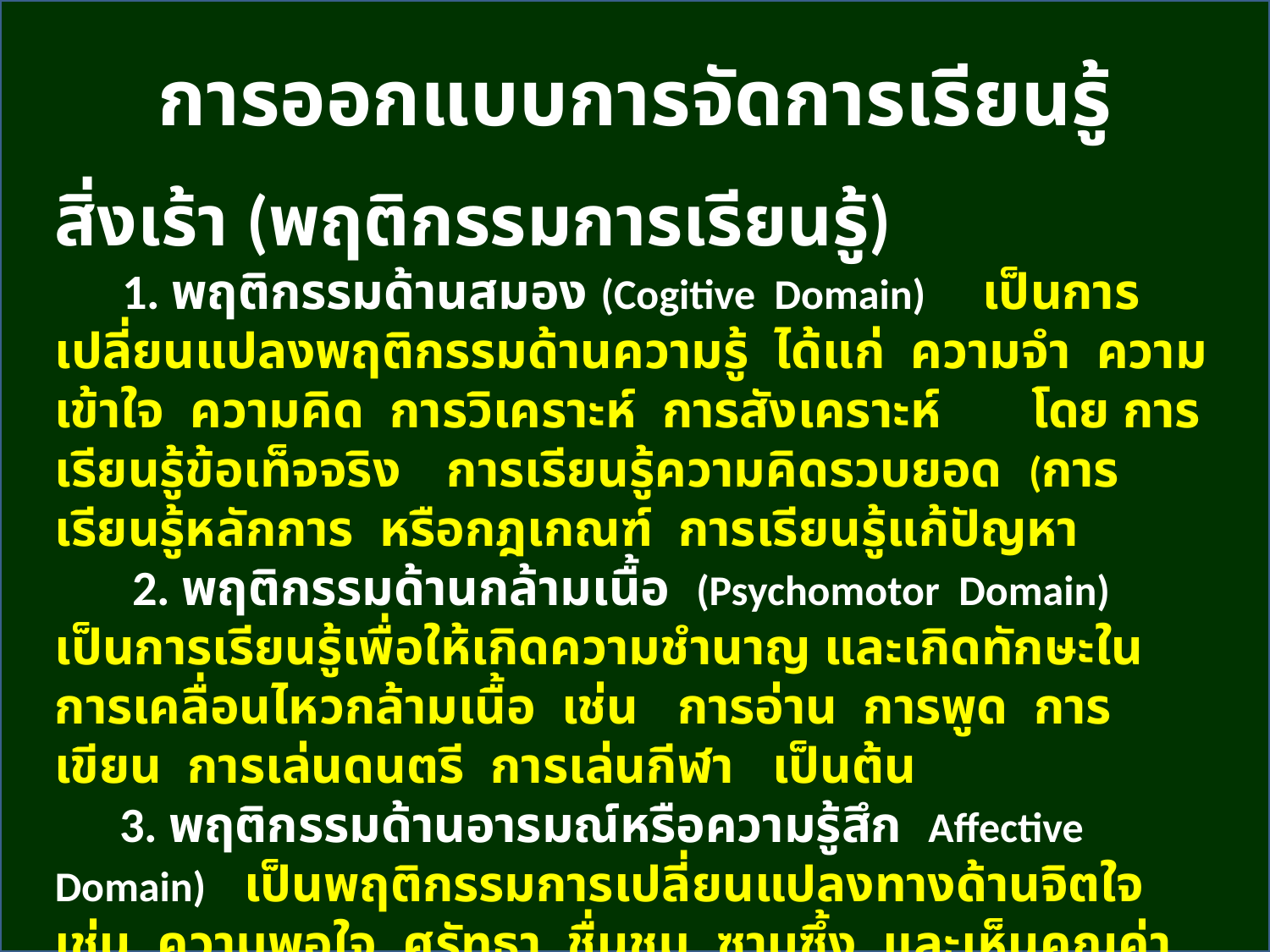

การออกแบบการจัดการเรียนรู้
สิ่งเร้า (พฤติกรรมการเรียนรู้)
      1. พฤติกรรมด้านสมอง (Cogitive  Domain)      เป็นการเปลี่ยนแปลงพฤติกรรมด้านความรู้  ได้แก่  ความจำ  ความเข้าใจ  ความคิด  การวิเคราะห์  การสังเคราะห์       โดย การเรียนรู้ข้อเท็จจริง    การเรียนรู้ความคิดรวบยอด  (การเรียนรู้หลักการ  หรือกฎเกณฑ์  การเรียนรู้แก้ปัญหา
      2. พฤติกรรมด้านกล้ามเนื้อ  (Psychomotor  Domain)  เป็นการเรียนรู้เพื่อให้เกิดความชำนาญ และเกิดทักษะในการเคลื่อนไหวกล้ามเนื้อ  เช่น   การอ่าน  การพูด  การเขียน  การเล่นดนตรี  การเล่นกีฬา   เป็นต้น
     3. พฤติกรรมด้านอารมณ์หรือความรู้สึก  Affective  Domain)    เป็นพฤติกรรมการเปลี่ยนแปลงทางด้านจิตใจ  เช่น  ความพอใจ  ศรัทธา  ชื่นชม  ซาบซึ้ง  และเห็นคุณค่า  เป็นต้น